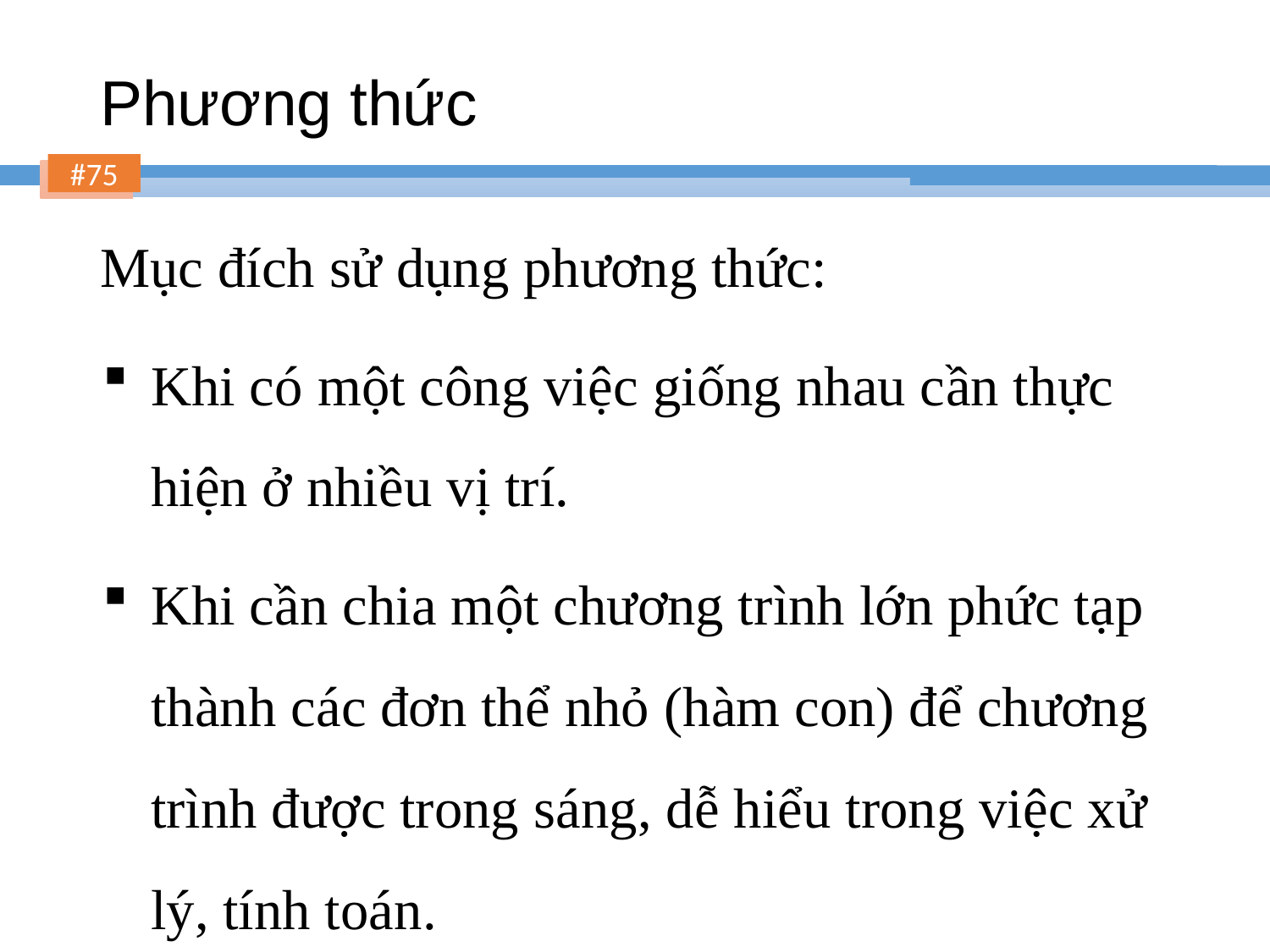

# Phương thức
Mục đích sử dụng phương thức:
Khi có một công việc giống nhau cần thực hiện ở nhiều vị trí.
Khi cần chia một chương trình lớn phức tạp thành các đơn thể nhỏ (hàm con) để chương trình được trong sáng, dễ hiểu trong việc xử lý, tính toán.

75